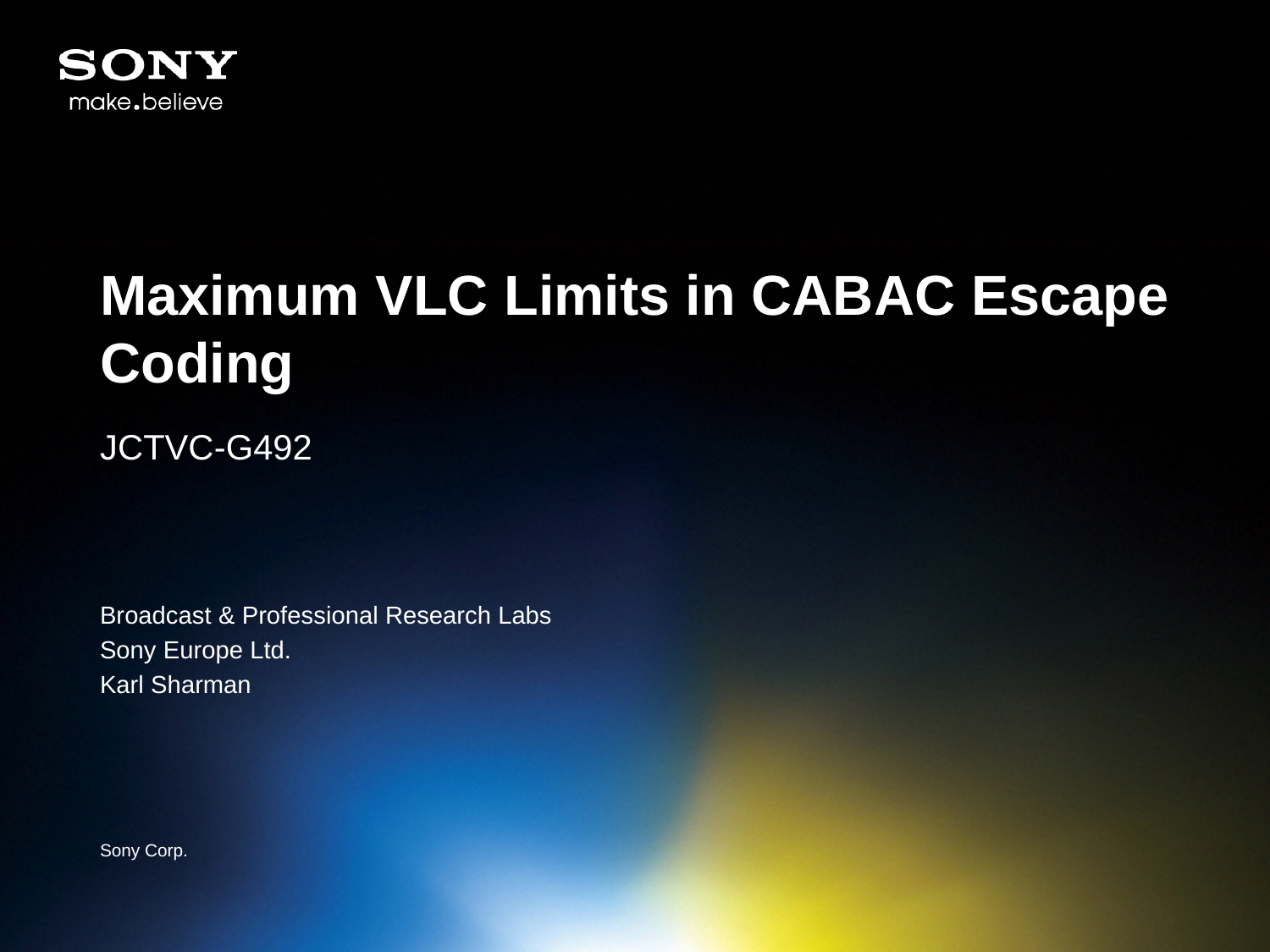

# Maximum VLC Limits in CABAC Escape Coding
JCTVC-G492
Broadcast & Professional Research Labs
Sony Europe Ltd.
Karl Sharman
Sony Corp.